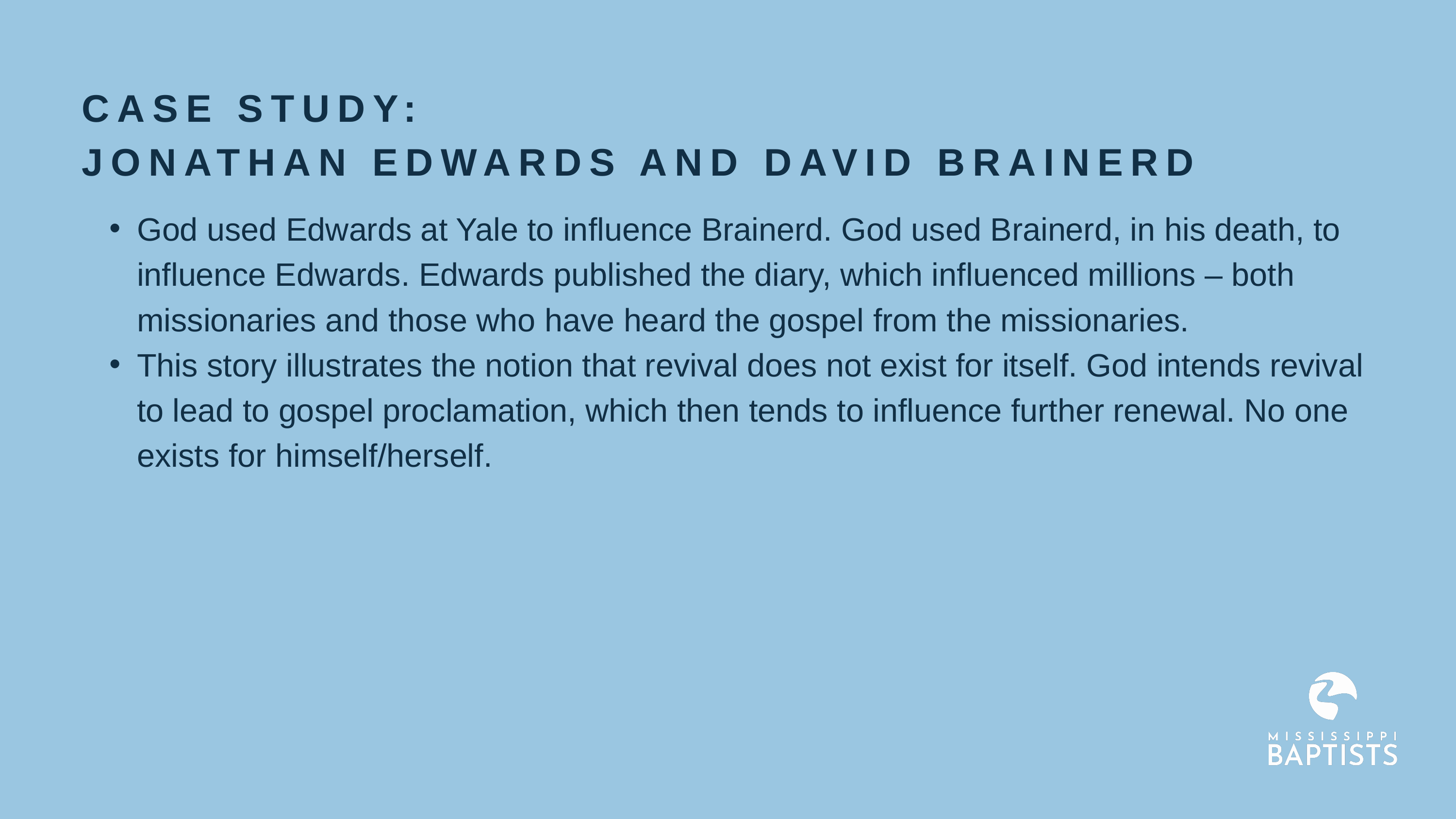

CASE STUDY:
JONATHAN EDWARDS AND DAVID BRAINERD
God used Edwards at Yale to influence Brainerd. God used Brainerd, in his death, to influence Edwards. Edwards published the diary, which influenced millions – both missionaries and those who have heard the gospel from the missionaries.
This story illustrates the notion that revival does not exist for itself. God intends revival to lead to gospel proclamation, which then tends to influence further renewal. No one exists for himself/herself.